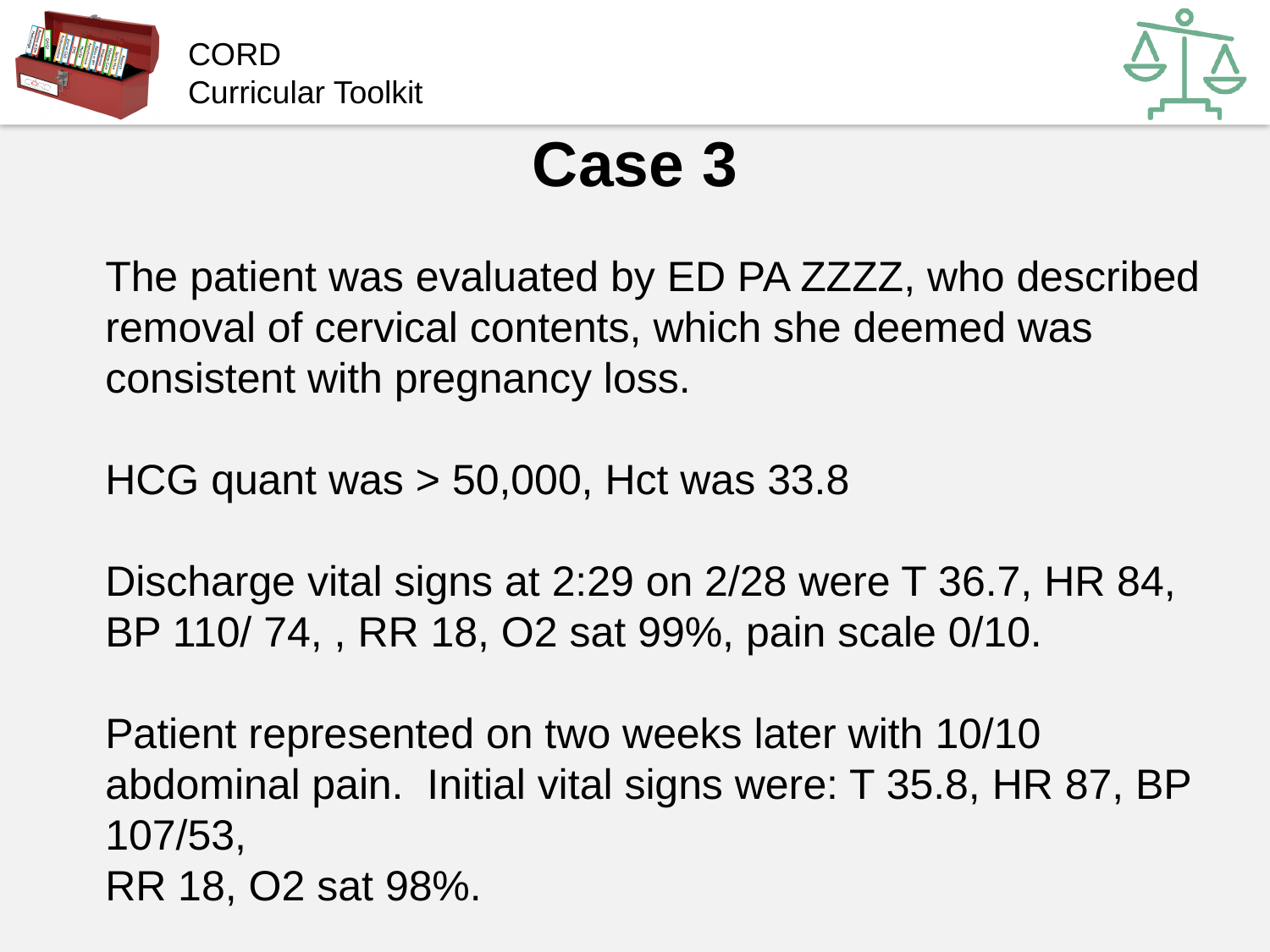

Case 3
The patient was evaluated by ED PA ZZZZ, who described removal of cervical contents, which she deemed was consistent with pregnancy loss.

HCG quant was > 50,000, Hct was 33.8

Discharge vital signs at 2:29 on 2/28 were T 36.7, HR 84, BP 110/ 74, , RR 18, O2 sat 99%, pain scale 0/10.

Patient represented on two weeks later with 10/10 abdominal pain.  Initial vital signs were: T 35.8, HR 87, BP 107/53,
RR 18, O2 sat 98%.